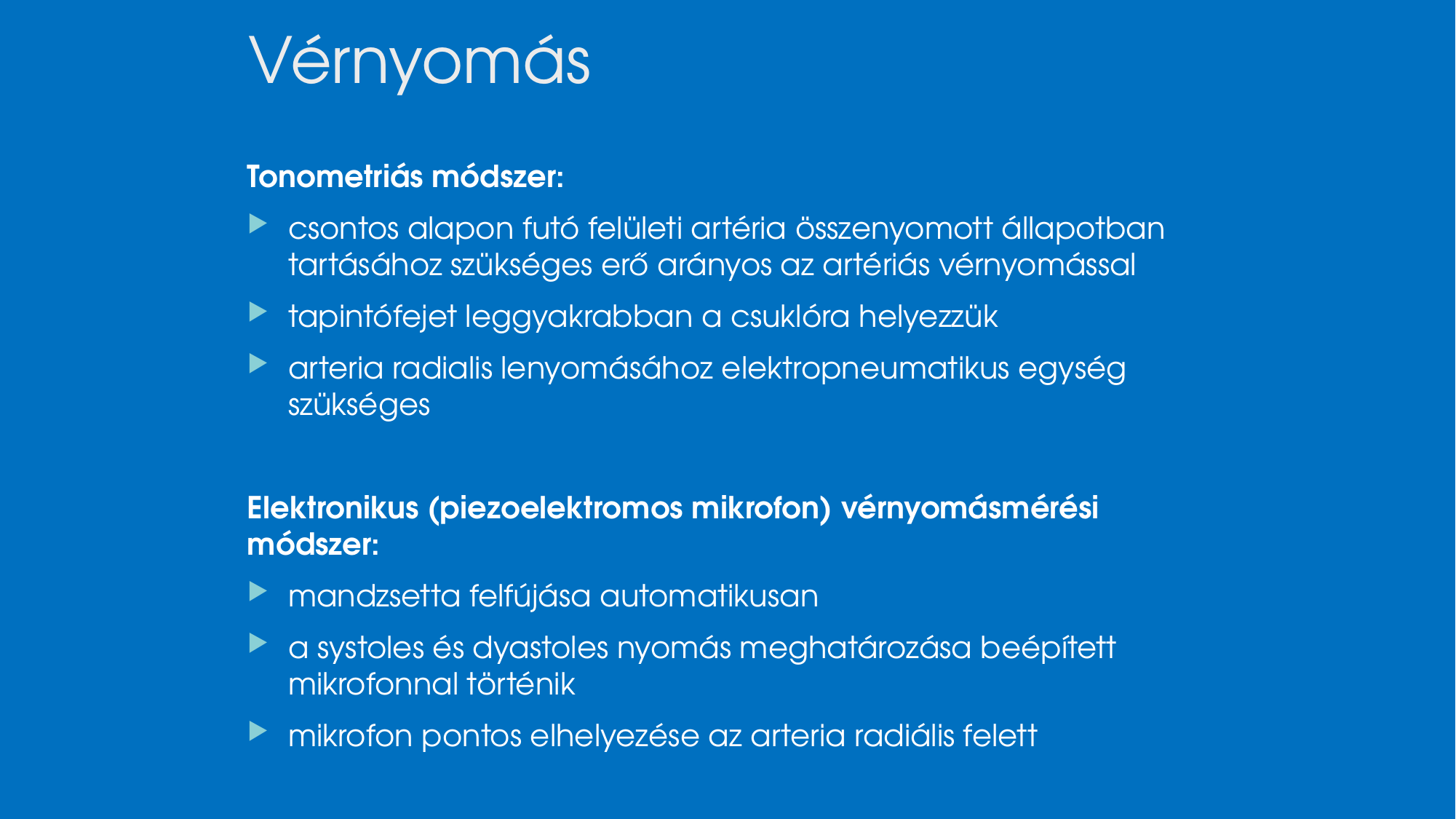

# Vérnyomás
Tonometriás módszer:
csontos alapon futó felületi artéria összenyomott állapotban tartásához szükséges erő arányos az artériás vérnyomással
tapintófejet leggyakrabban a csuklóra helyezzük
arteria radialis lenyomásához elektropneumatikus egység szükséges

Elektronikus (piezoelektromos mikrofon) vérnyomásmérési módszer:
mandzsetta felfújása automatikusan
a systoles és dyastoles nyomás meghatározása beépített mikrofonnal történik
mikrofon pontos elhelyezése az arteria radiális felett